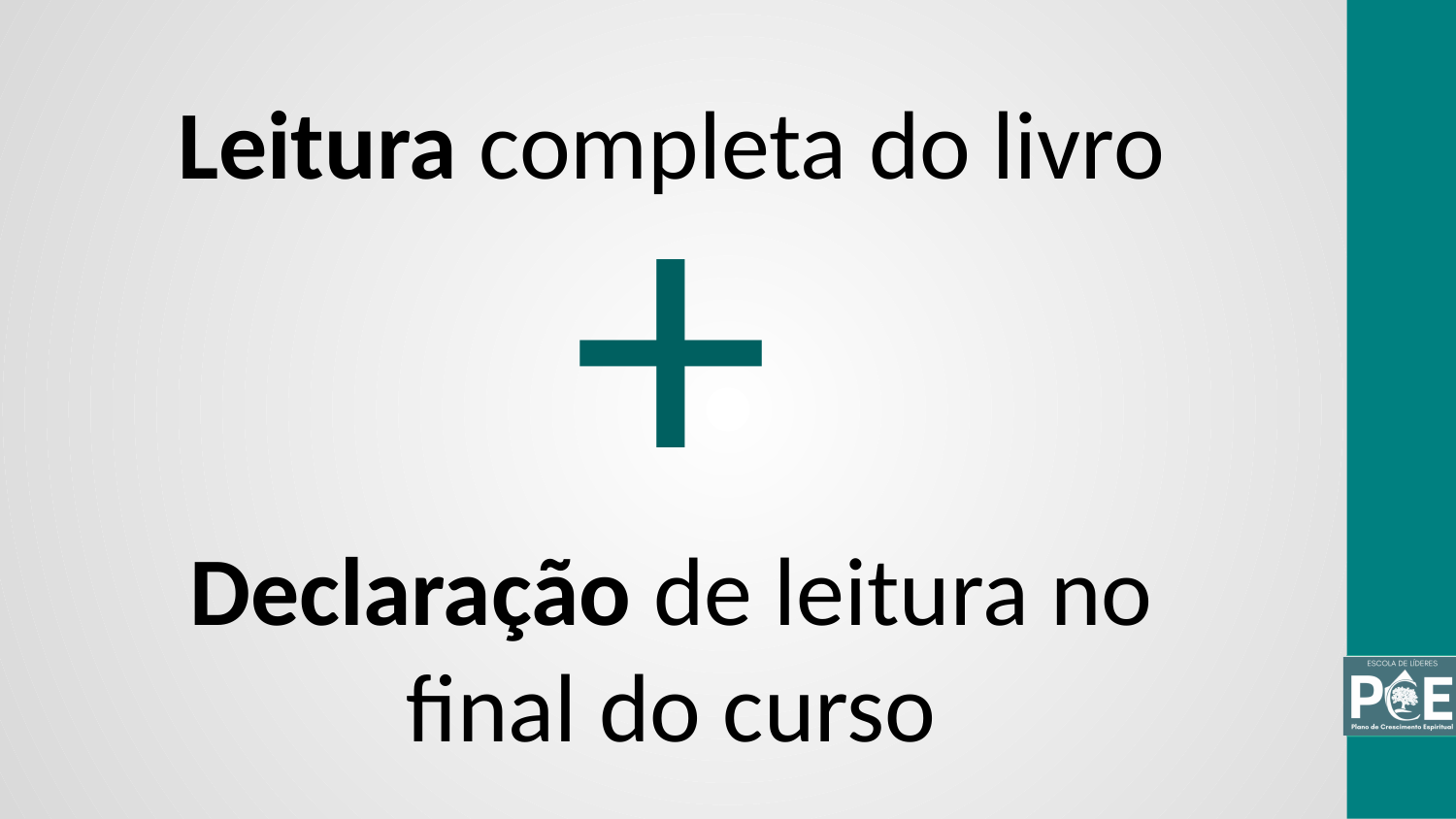

+
Leitura completa do livro
Declaração de leitura no final do curso